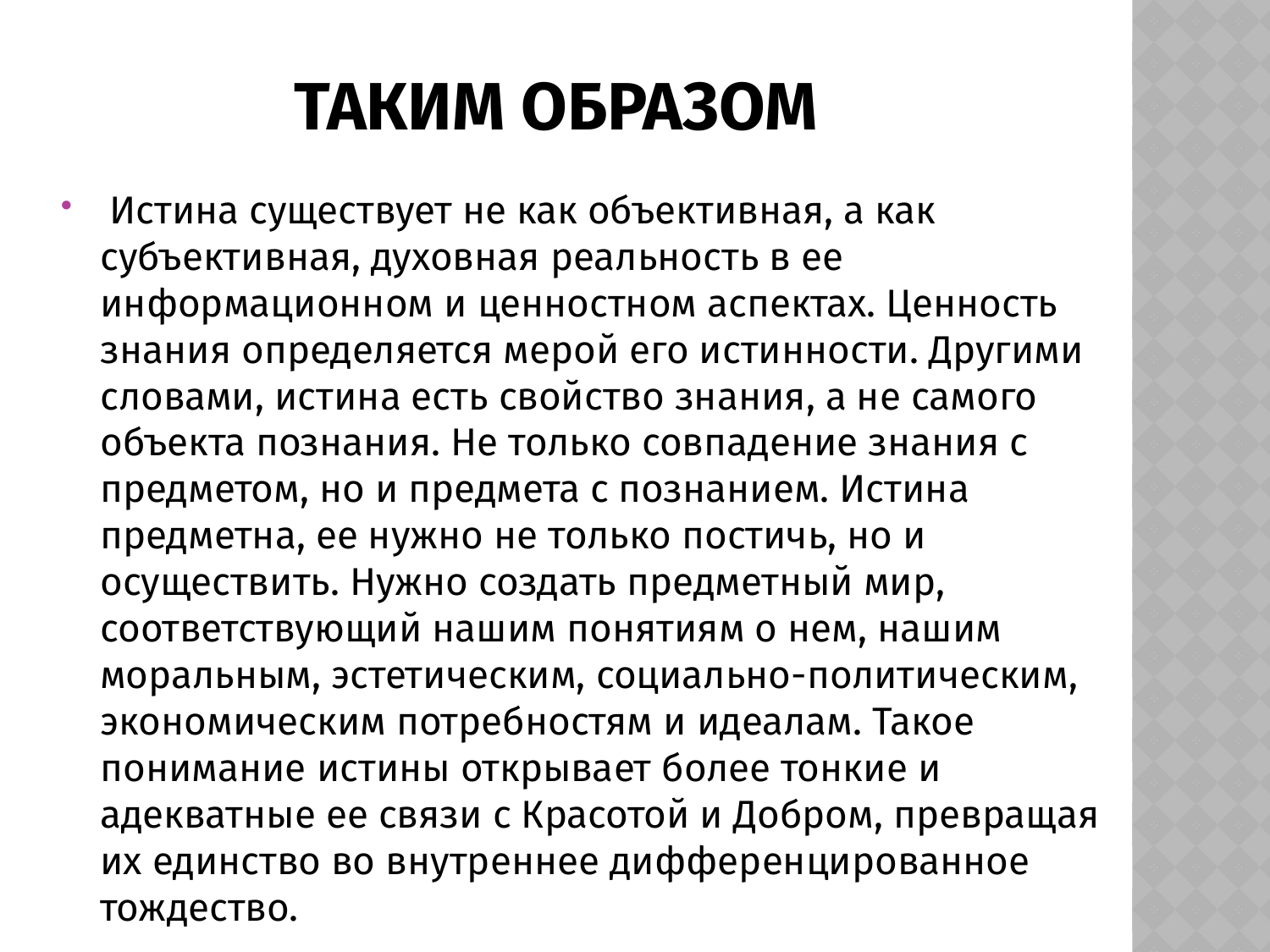

# Таким образом
 Истина существует не как объективная, а как субъективная, духовная реальность в ее информационном и ценностном аспектах. Ценность знания определяется мерой его истинности. Другими словами, истина есть свойство знания, а не самого объекта познания. Не только совпадение знания с предметом, но и предмета с познанием. Истина предметна, ее нужно не только постичь, но и осуществить. Нужно создать предметный мир, соответствующий нашим понятиям о нем, нашим моральным, эстетическим, социально-политическим, экономическим потребностям и идеалам. Такое понимание истины открывает более тонкие и адекватные ее связи с Красотой и Добром, превращая их единство во внутреннее дифференцированное тождество.